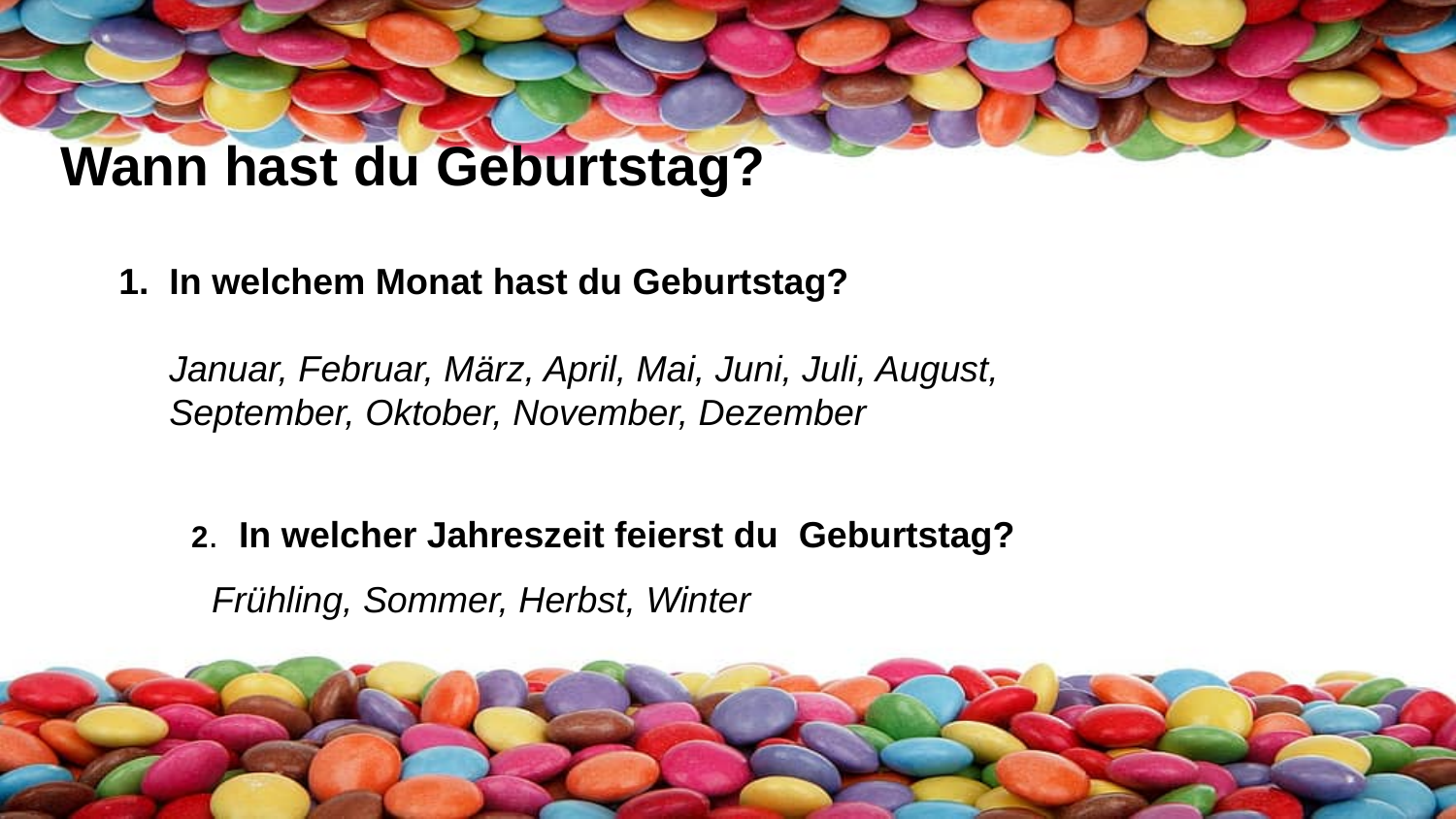

# Wann hast du Geburtstag?
In welchem Monat hast du Geburtstag?

Januar, Februar, März, April, Mai, Juni, Juli, August, September, Oktober, November, Dezember
2.  In welcher Jahreszeit feierst du  Geburtstag?
  Frühling, Sommer, Herbst, Winter